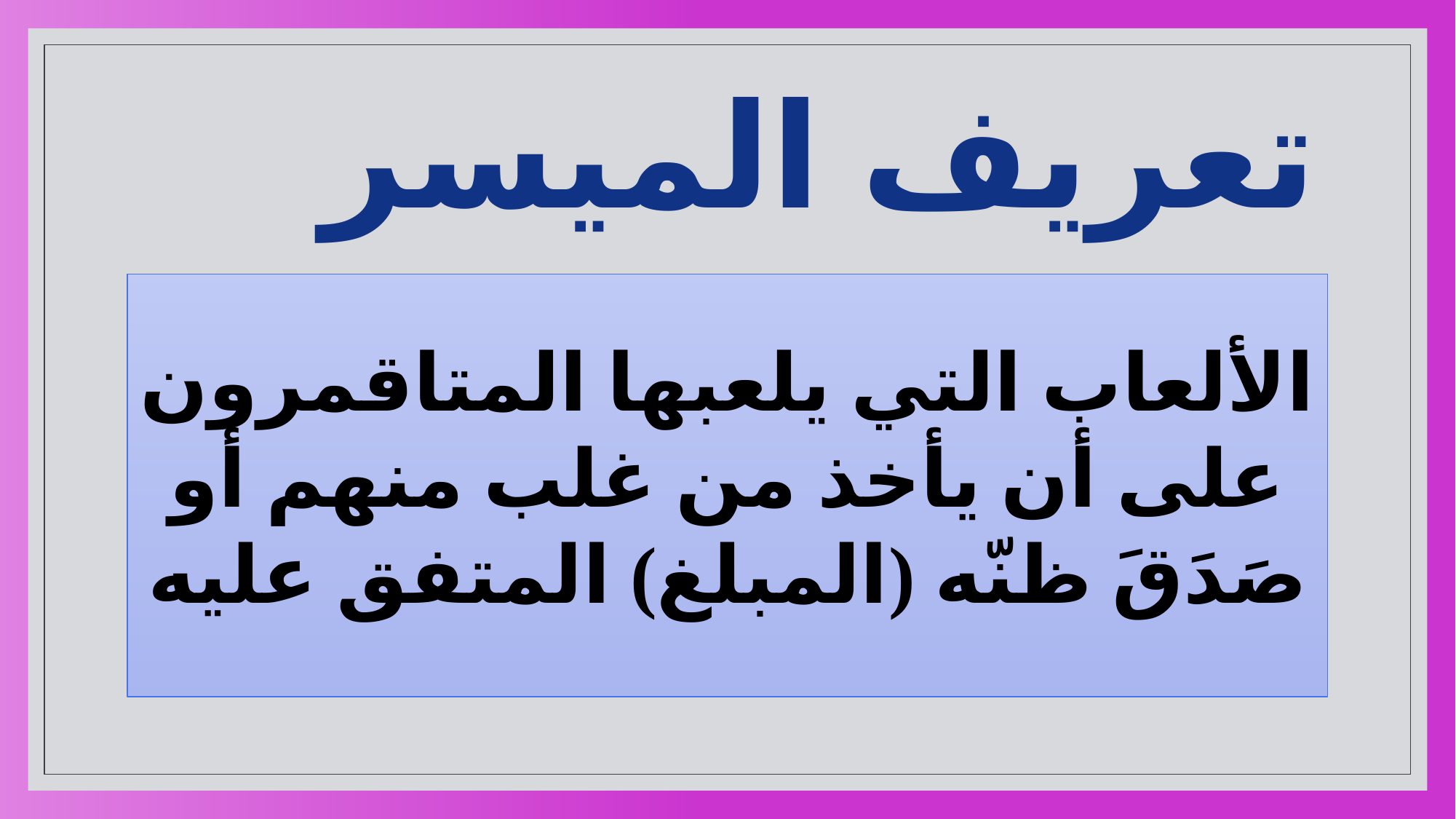

# تعريف الميسر

الألعاب التي يلعبها المتاقمرون على أن يأخذ من غلب منهم أو صَدَقَ ظنّه (المبلغ) المتفق عليه